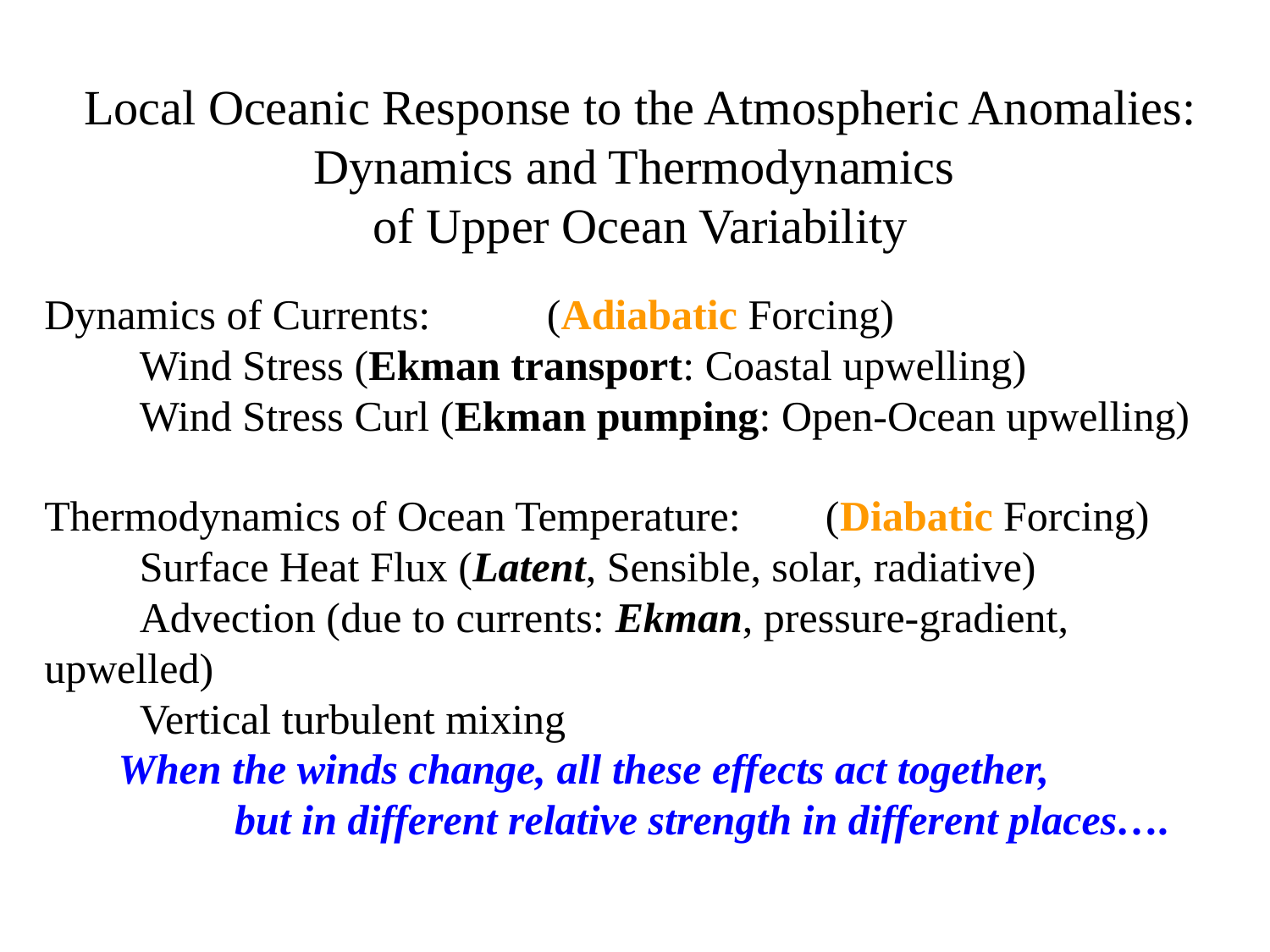

# Local Oceanic Response to the Atmospheric Anomalies: Dynamics and Thermodynamics of Upper Ocean Variability
Dynamics of Currents:           (Adiabatic Forcing)
         Wind Stress (Ekman transport: Coastal upwelling)
         Wind Stress Curl (Ekman pumping: Open-Ocean upwelling)

Thermodynamics of Ocean Temperature:        (Diabatic Forcing)
         Surface Heat Flux (Latent, Sensible, solar, radiative)
         Advection (due to currents: Ekman, pressure-gradient, upwelled)
         Vertical turbulent mixing
When the winds change, all these effects act together,
           but in different relative strength in different places….